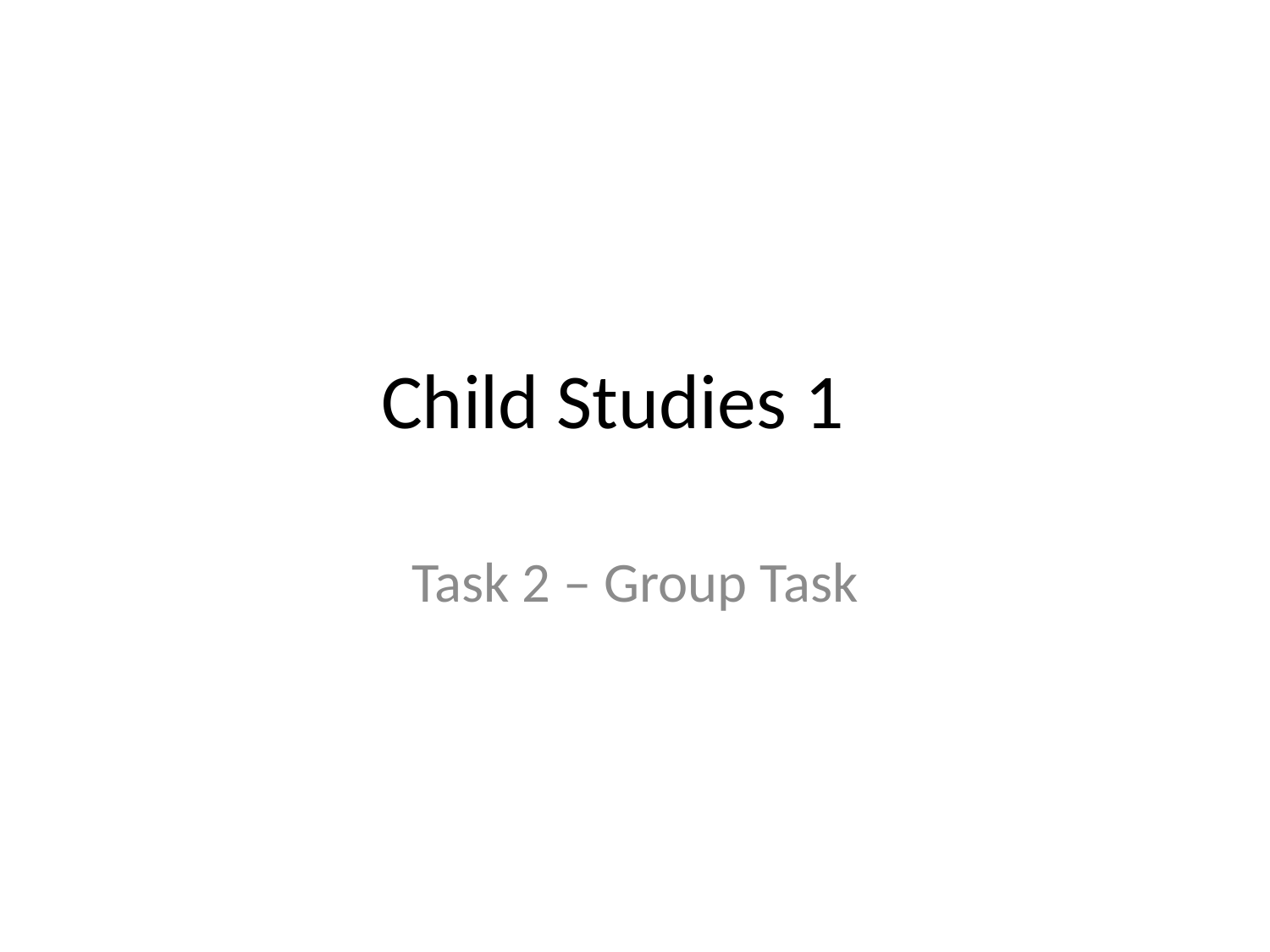

# Child Studies 1
Task 2 – Group Task